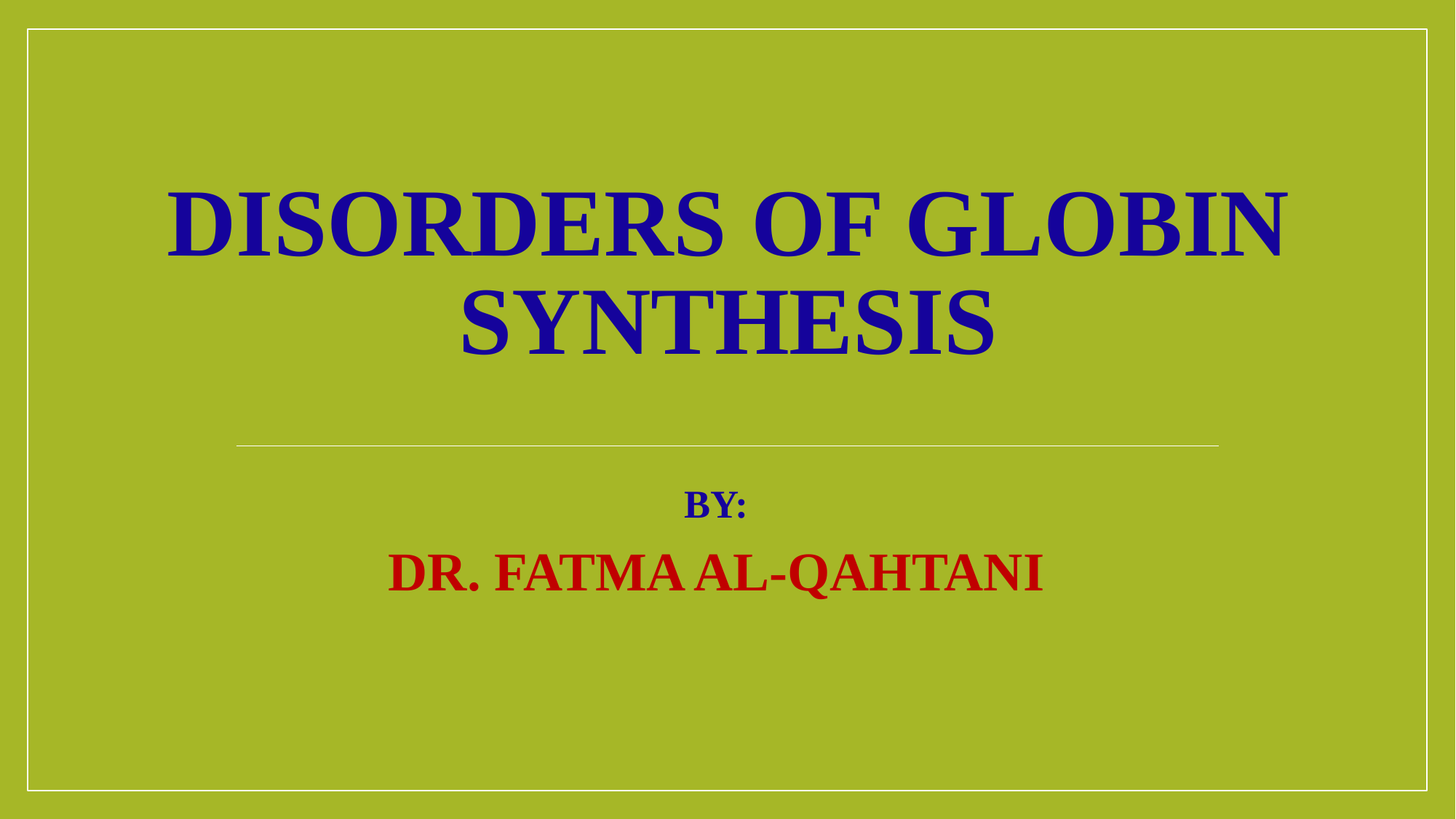

# DISORDERS OF GLOBIN SYNTHESIS
BY:
DR. FATMA AL-QAHTANI